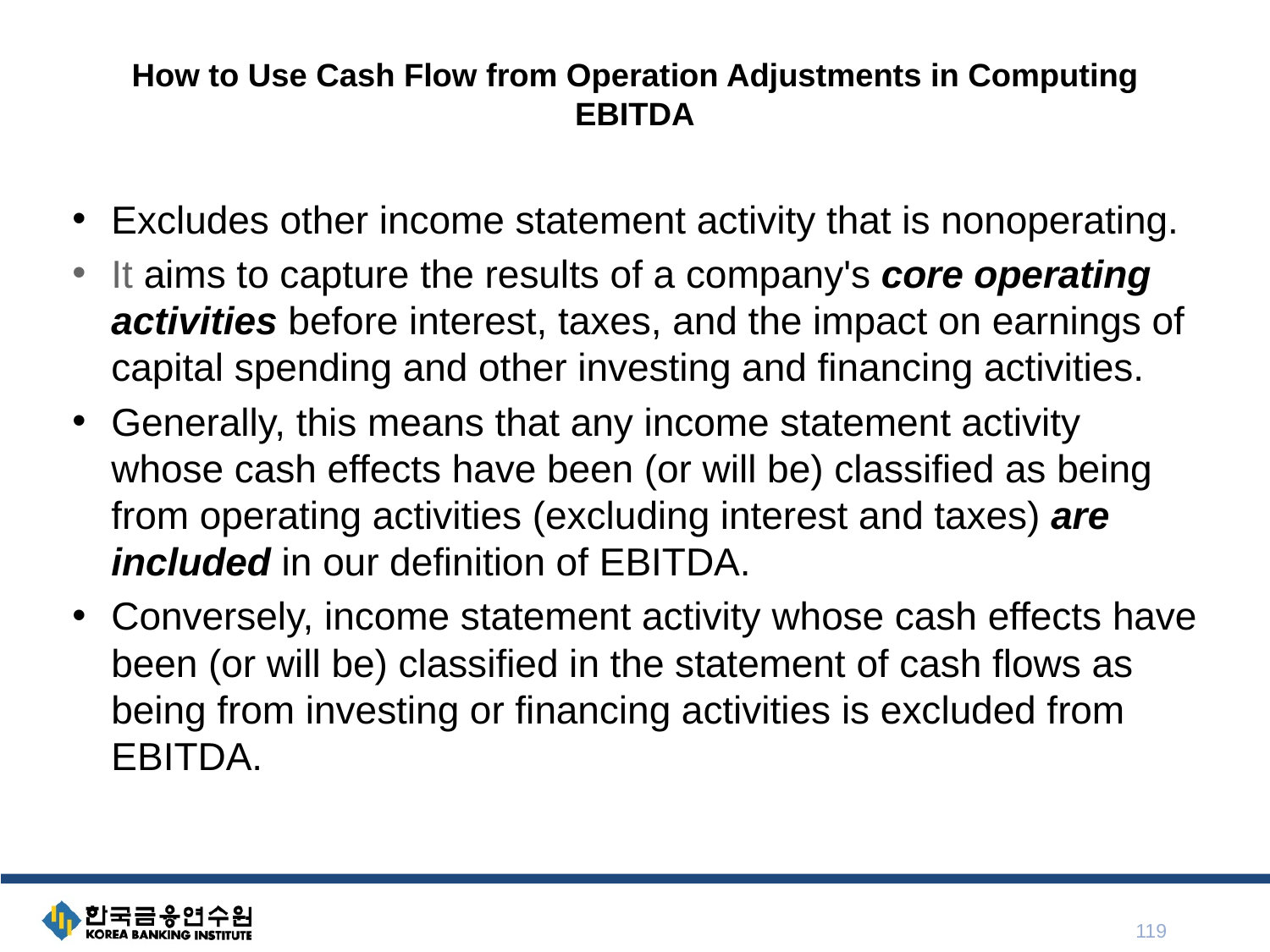

# How to Use Cash Flow from Operation Adjustments in Computing EBITDA
Excludes other income statement activity that is nonoperating.
It aims to capture the results of a company's core operating activities before interest, taxes, and the impact on earnings of capital spending and other investing and financing activities.
Generally, this means that any income statement activity whose cash effects have been (or will be) classified as being from operating activities (excluding interest and taxes) are included in our definition of EBITDA.
Conversely, income statement activity whose cash effects have been (or will be) classified in the statement of cash flows as being from investing or financing activities is excluded from EBITDA.

119